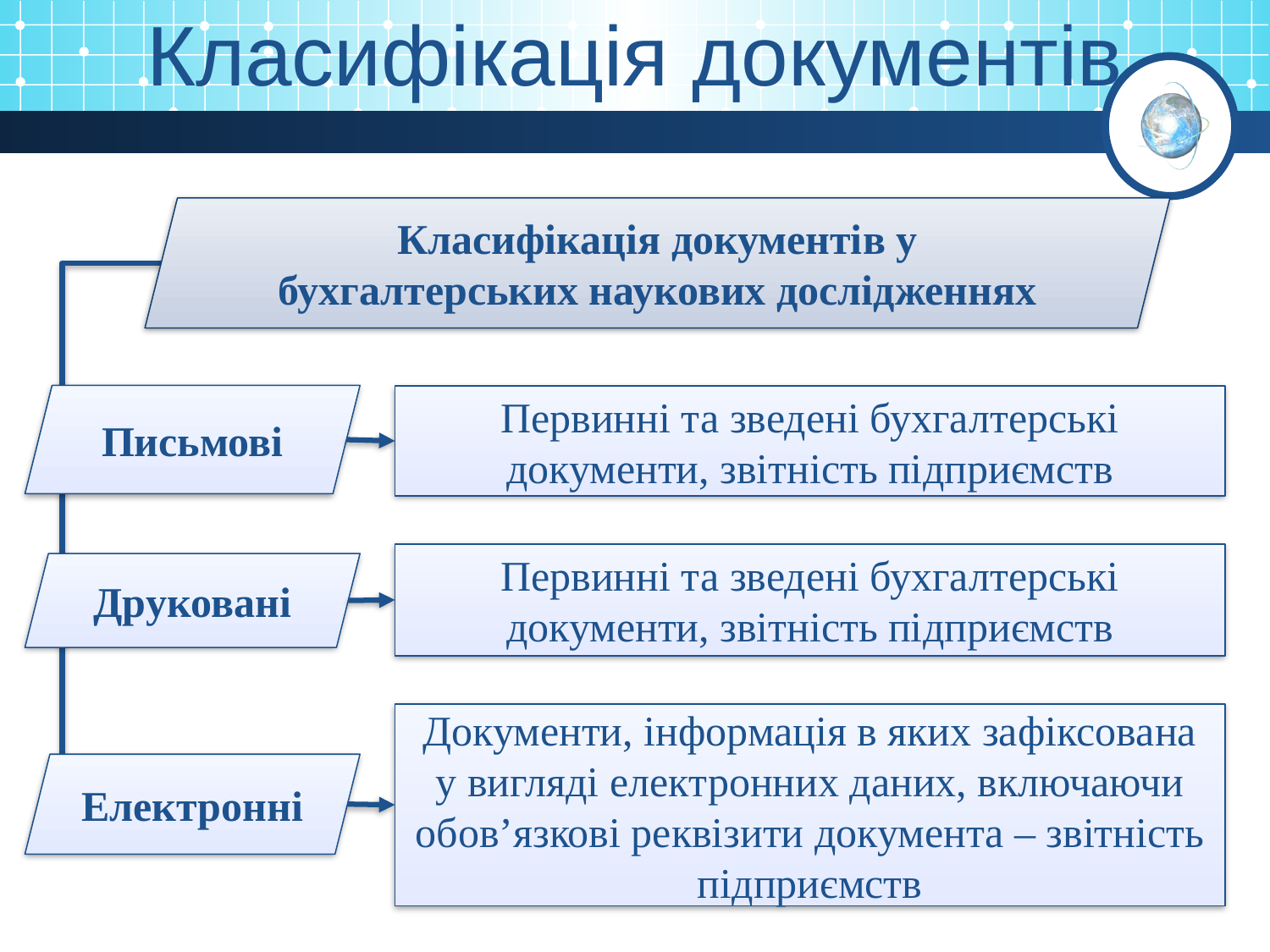

Класифікація документів
Класифікація документів у бухгалтерських наукових дослідженнях
Письмові
Первинні та зведені бухгалтерські документи, звітність підприємств
Первинні та зведені бухгалтерські документи, звітність підприємств
Друковані
Документи, інформація в яких зафіксована у вигляді електронних даних, включаючи обов’язкові реквізити документа – звітність підприємств
Електронні